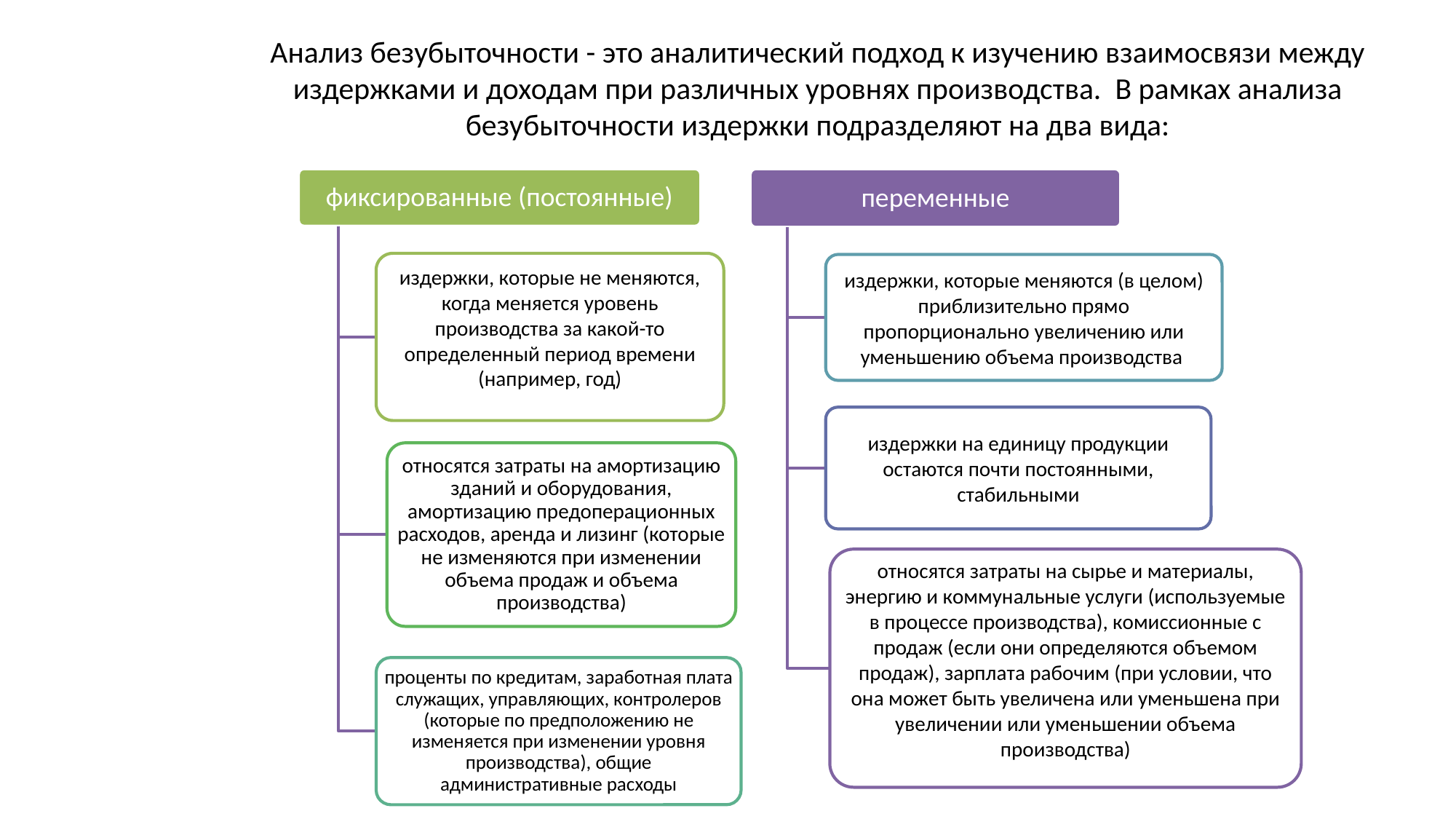

# Анализ безубыточности - это аналитический подход к изучению взаимосвязи между издержками и доходам при различных уровнях производства.  В рамках анализа безубыточности издержки подразделяют на два вида:
фиксированные (постоянные)
издержки, которые не меняются, когда меняется уровень производства за какой-то определенный период времени (например, год)

относятся затраты на амортизацию зданий и оборудования, амортизацию предоперационных расходов, аренда и лизинг (которые не изменяются при изменении объема продаж и объема производства)
проценты по кредитам, заработная плата служащих, управляющих, контролеров (которые по предположению не изменяется при изменении уровня производства), общие административные расходы
переменные
издержки, которые меняются (в целом) приблизительно прямо пропорционально увеличению или уменьшению объема производства
издержки на единицу продукции остаются почти постоянными, стабильными
относятся затраты на сырье и материалы, энергию и коммунальные услуги (используемые в процессе производства), комиссионные с продаж (если они определяются объемом продаж), зарплата рабочим (при условии, что она может быть увеличена или уменьшена при увеличении или уменьшении объема производства)